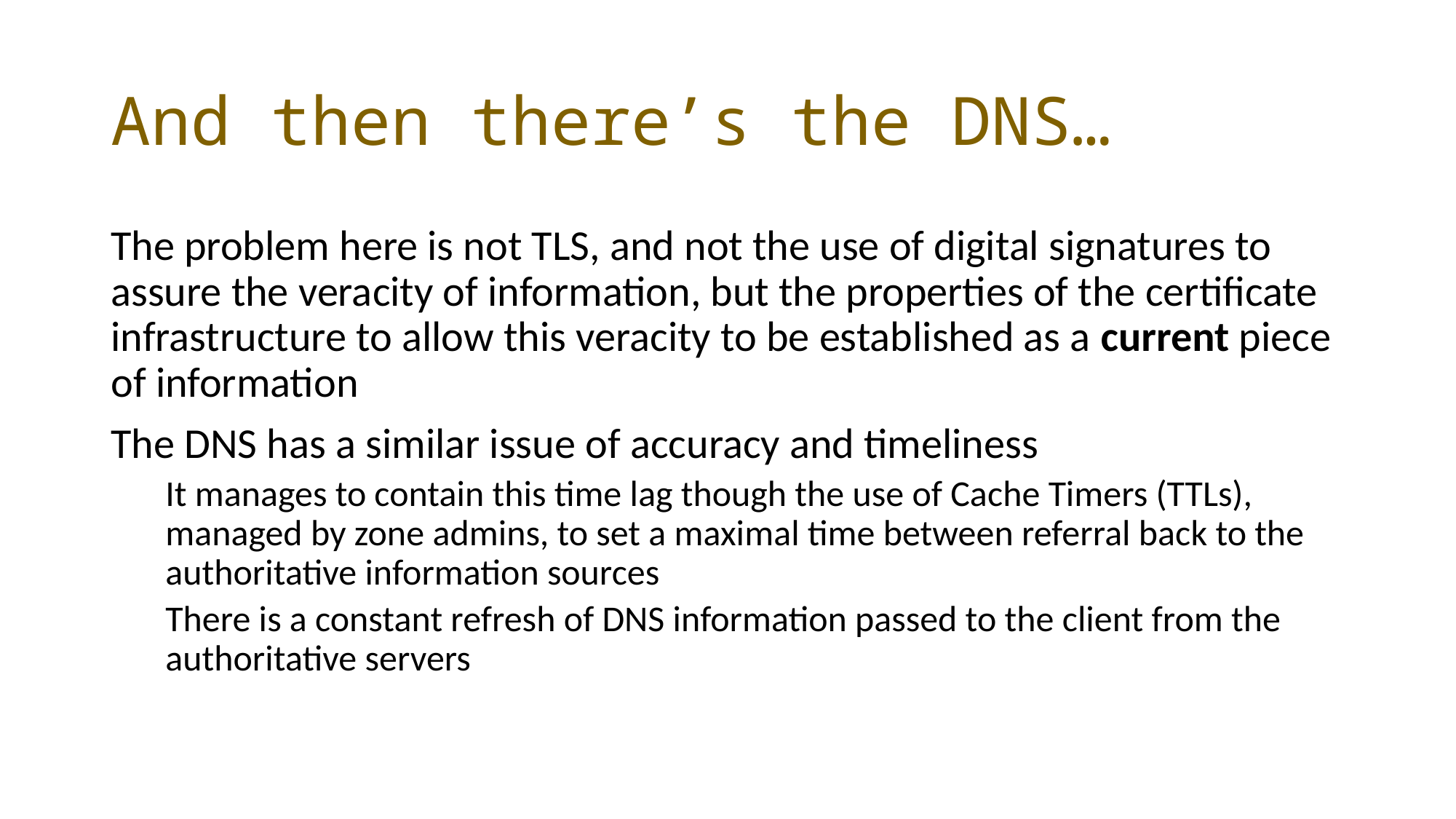

# And then there’s the DNS…
The problem here is not TLS, and not the use of digital signatures to assure the veracity of information, but the properties of the certificate infrastructure to allow this veracity to be established as a current piece of information
The DNS has a similar issue of accuracy and timeliness
It manages to contain this time lag though the use of Cache Timers (TTLs), managed by zone admins, to set a maximal time between referral back to the authoritative information sources
There is a constant refresh of DNS information passed to the client from the authoritative servers